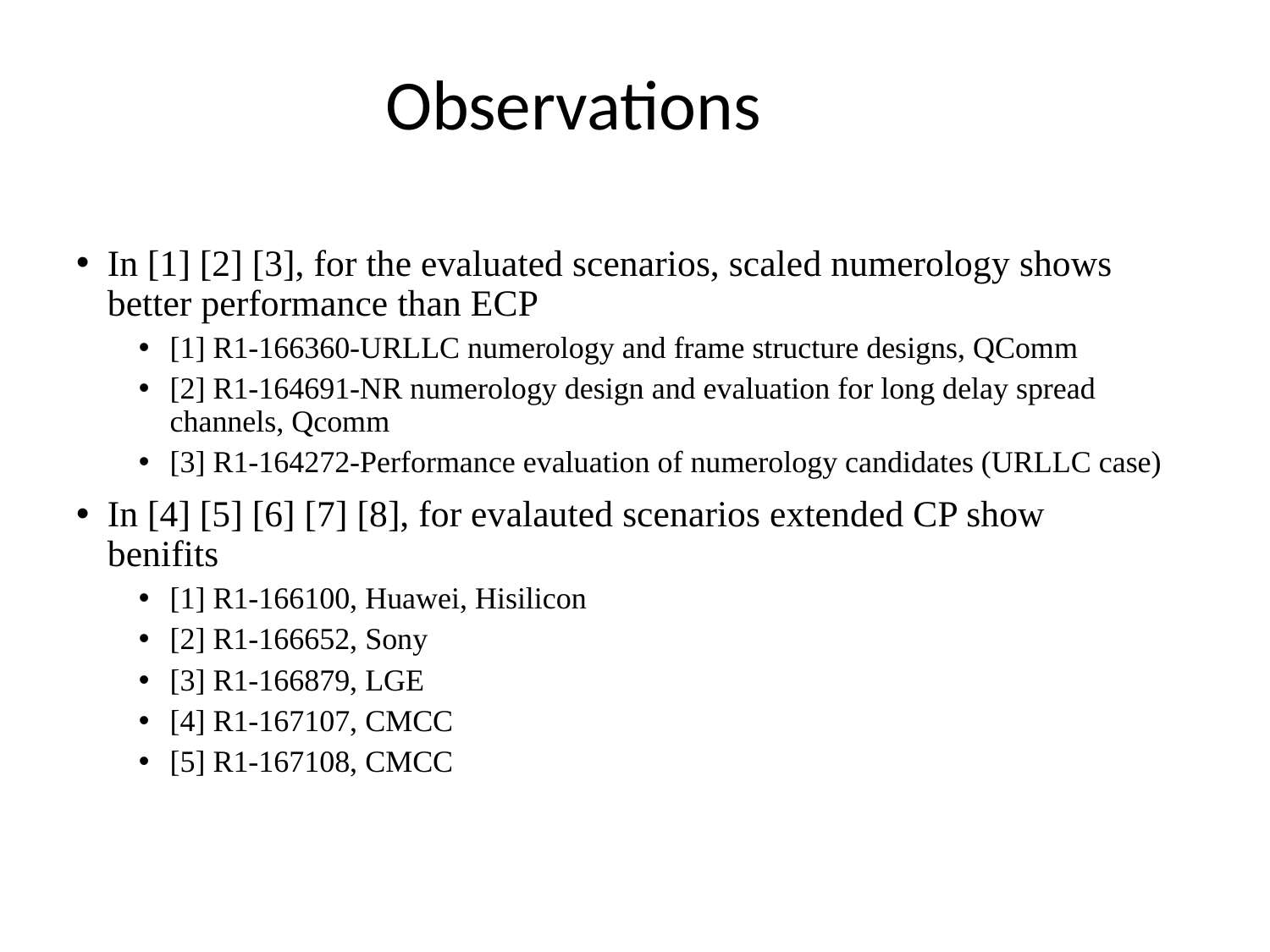

# Observations

In [1] [2] [3], for the evaluated scenarios, scaled numerology shows better performance than ECP
[1] R1-166360-URLLC numerology and frame structure designs, QComm
[2] R1-164691-NR numerology design and evaluation for long delay spread channels, Qcomm
[3] R1-164272-Performance evaluation of numerology candidates (URLLC case)
In [4] [5] [6] [7] [8], for evalauted scenarios extended CP show benifits
[1] R1-166100, Huawei, Hisilicon
[2] R1-166652, Sony
[3] R1-166879, LGE
[4] R1-167107, CMCC
[5] R1-167108, CMCC